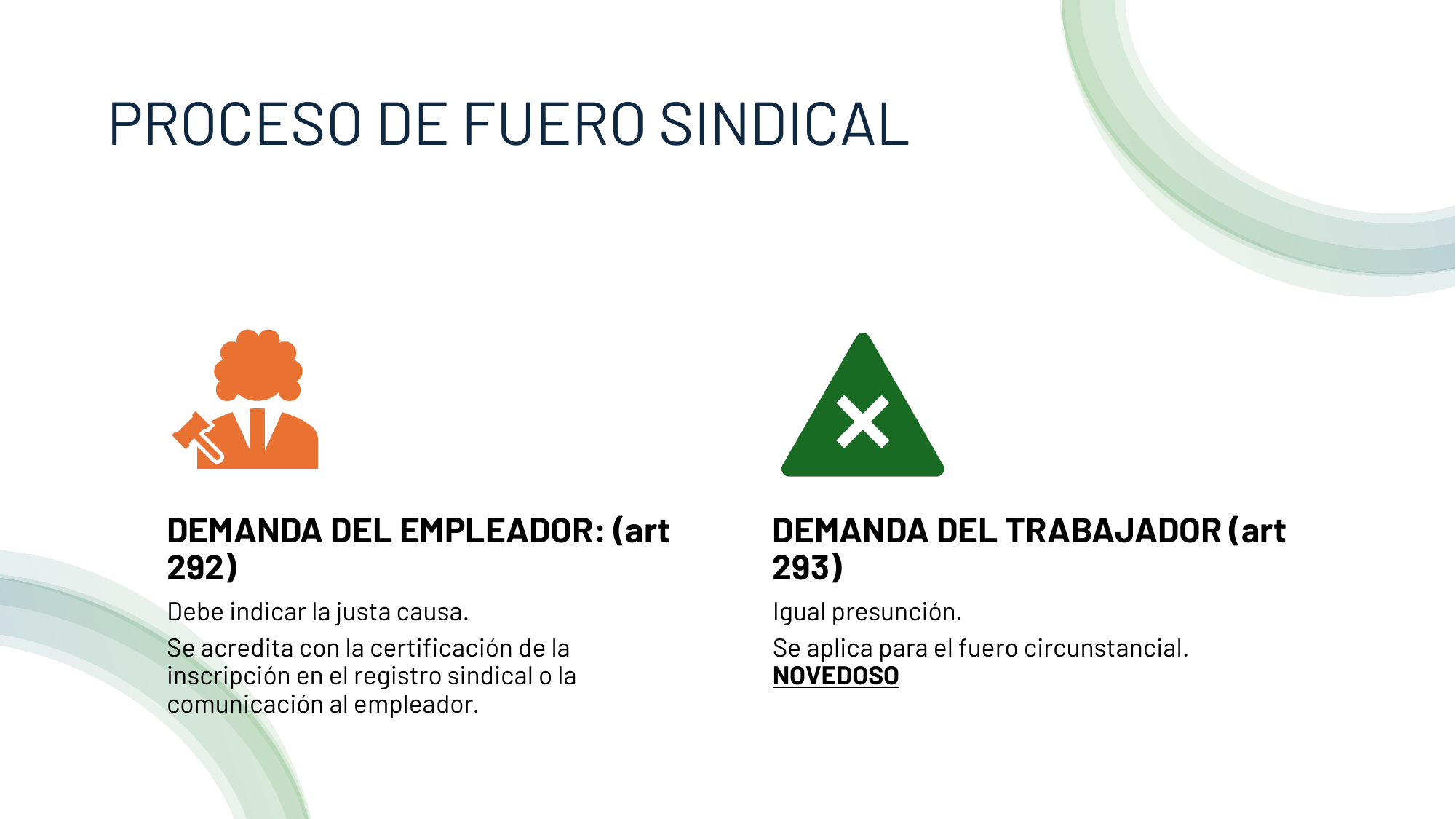

# PROCESO DE FUERO SINDICAL
DEMANDA DEL EMPLEADOR: (art 292)
Debe indicar la justa causa.
Se acredita con la certificación de la inscripción en el registro sindical o la comunicación al empleador.
DEMANDA DEL TRABAJADOR (art 293)
Igual presunción.
Se aplica para el fuero circunstancial. NOVEDOSO